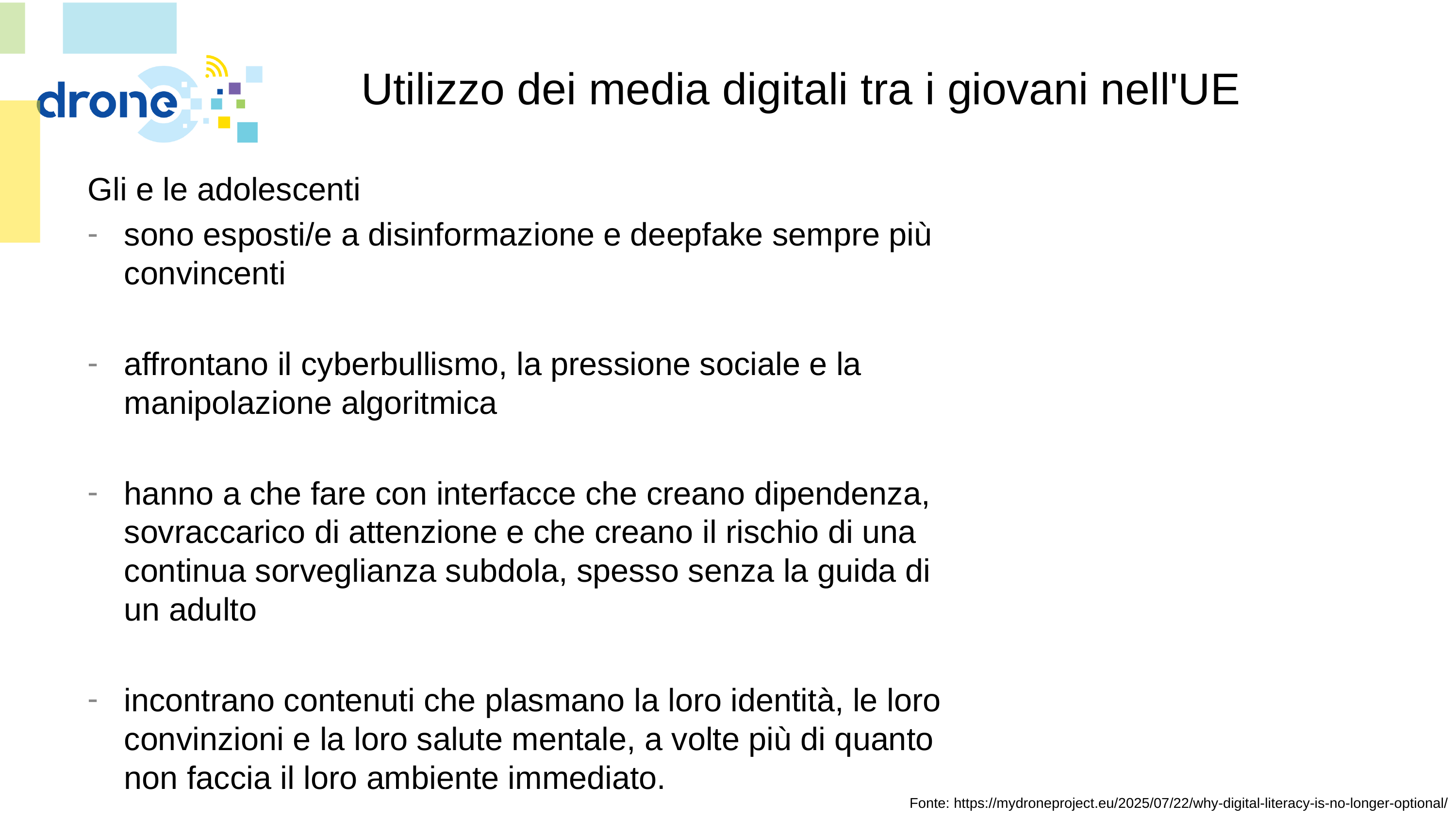

# Utilizzo dei media digitali tra i giovani nell'UE

Gli e le adolescenti
sono esposti/e a disinformazione e deepfake sempre più convincenti

affrontano il cyberbullismo, la pressione sociale e la manipolazione algoritmica

hanno a che fare con interfacce che creano dipendenza, sovraccarico di attenzione e che creano il rischio di una continua sorveglianza subdola, spesso senza la guida di un adulto

incontrano contenuti che plasmano la loro identità, le loro convinzioni e la loro salute mentale, a volte più di quanto non faccia il loro ambiente immediato.

Fonte: https://mydroneproject.eu/2025/07/22/why-digital-literacy-is-no-longer-optional/